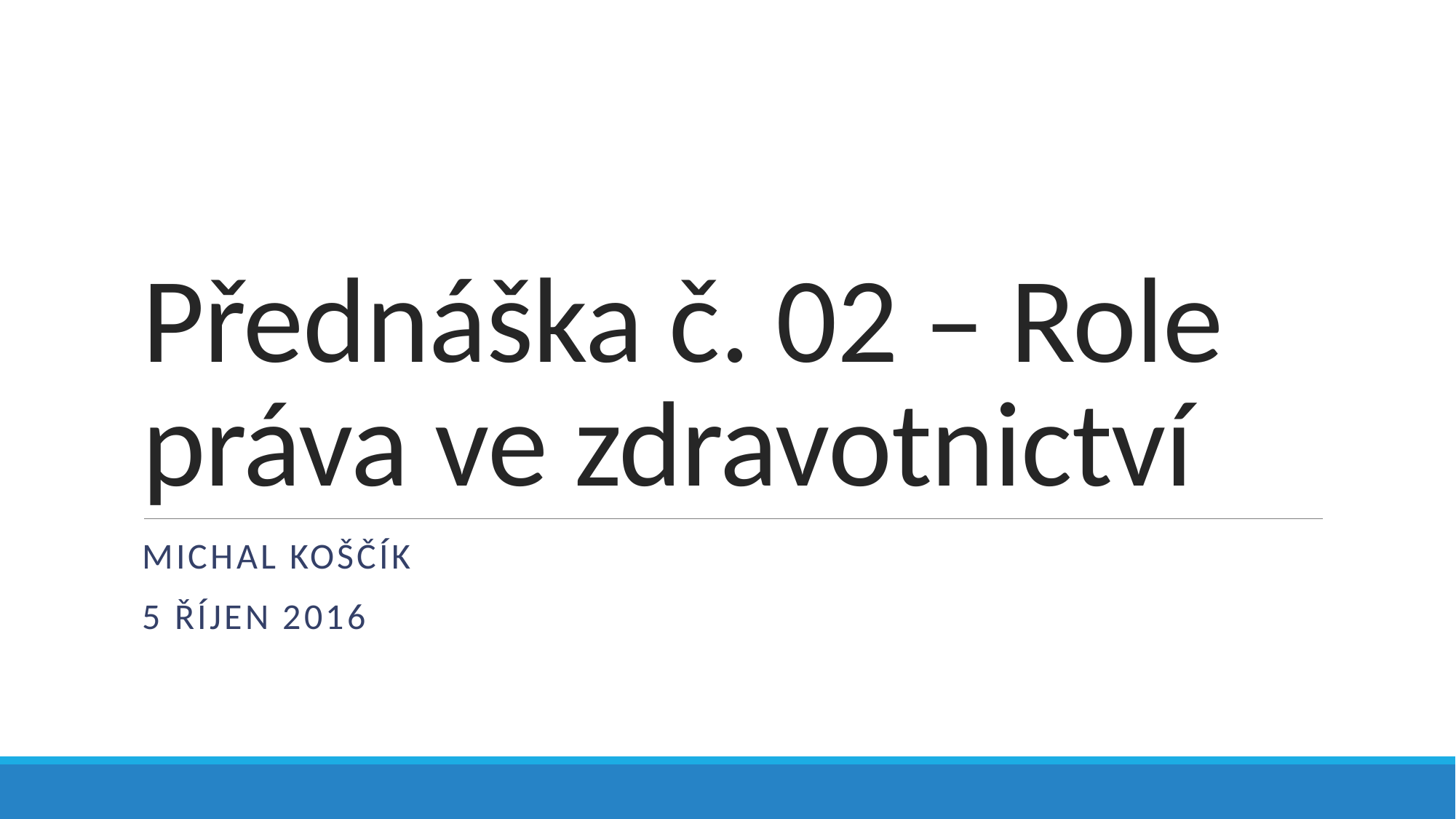

# Přednáška č. 02 – Role práva ve zdravotnictví
Michal Koščík
5 říjen 2016